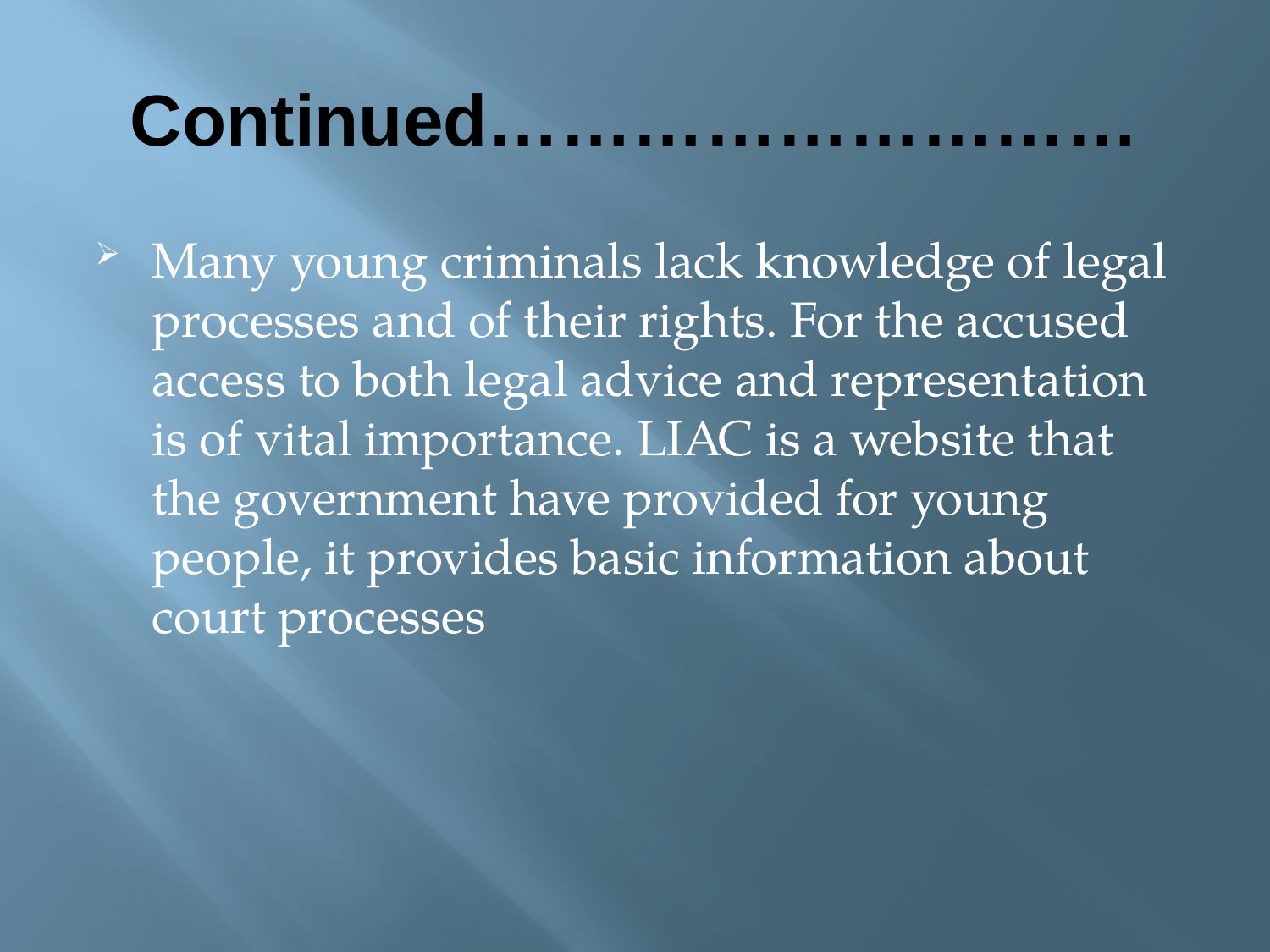

# Continued………………………
Many young criminals lack knowledge of legal processes and of their rights. For the accused access to both legal advice and representation is of vital importance. LIAC is a website that the government have provided for young people, it provides basic information about court processes